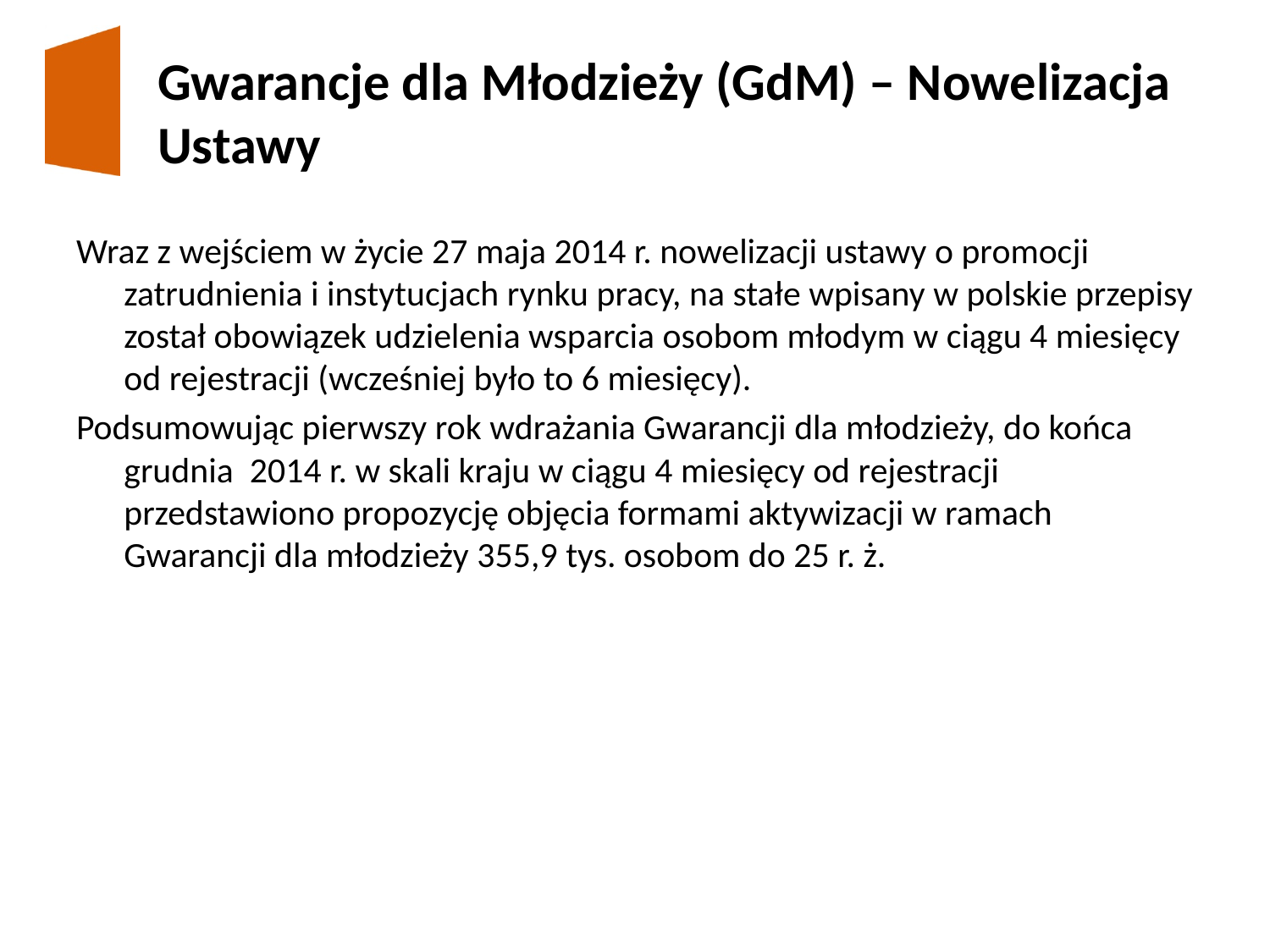

Gwarancje dla Młodzieży (GdM) – Nowelizacja Ustawy
Wraz z wejściem w życie 27 maja 2014 r. nowelizacji ustawy o promocji zatrudnienia i instytucjach rynku pracy, na stałe wpisany w polskie przepisy został obowiązek udzielenia wsparcia osobom młodym w ciągu 4 miesięcy od rejestracji (wcześniej było to 6 miesięcy).
Podsumowując pierwszy rok wdrażania Gwarancji dla młodzieży, do końca grudnia  2014 r. w skali kraju w ciągu 4 miesięcy od rejestracji przedstawiono propozycję objęcia formami aktywizacji w ramach Gwarancji dla młodzieży 355,9 tys. osobom do 25 r. ż.